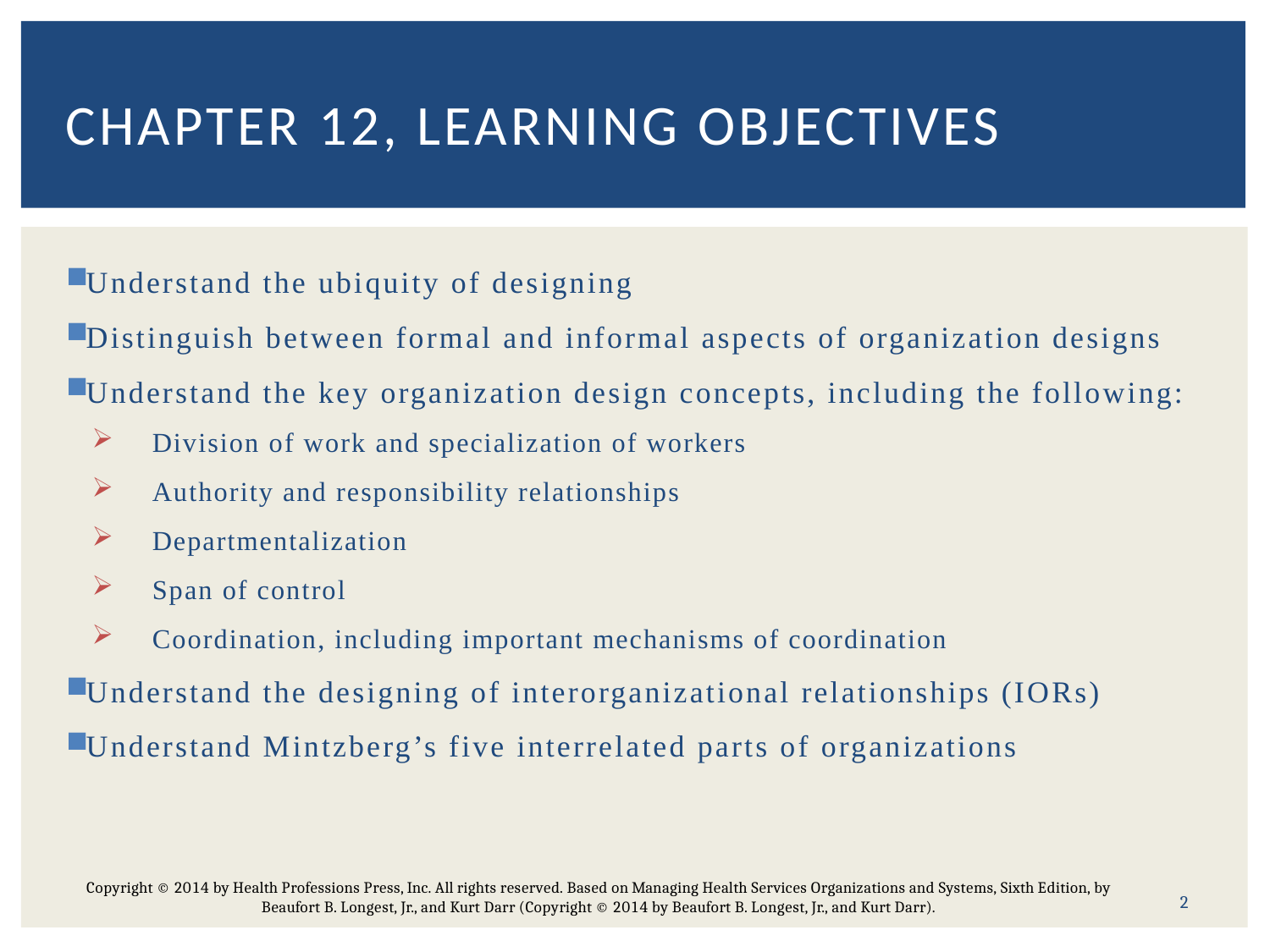

# Chapter 12, Learning objectives
Understand the ubiquity of designing
Distinguish between formal and informal aspects of organization designs
Understand the key organization design concepts, including the following:
Division of work and specialization of workers
Authority and responsibility relationships
Departmentalization
Span of control
Coordination, including important mechanisms of coordination
Understand the designing of interorganizational relationships (IORs)
Understand Mintzberg’s five interrelated parts of organizations

2